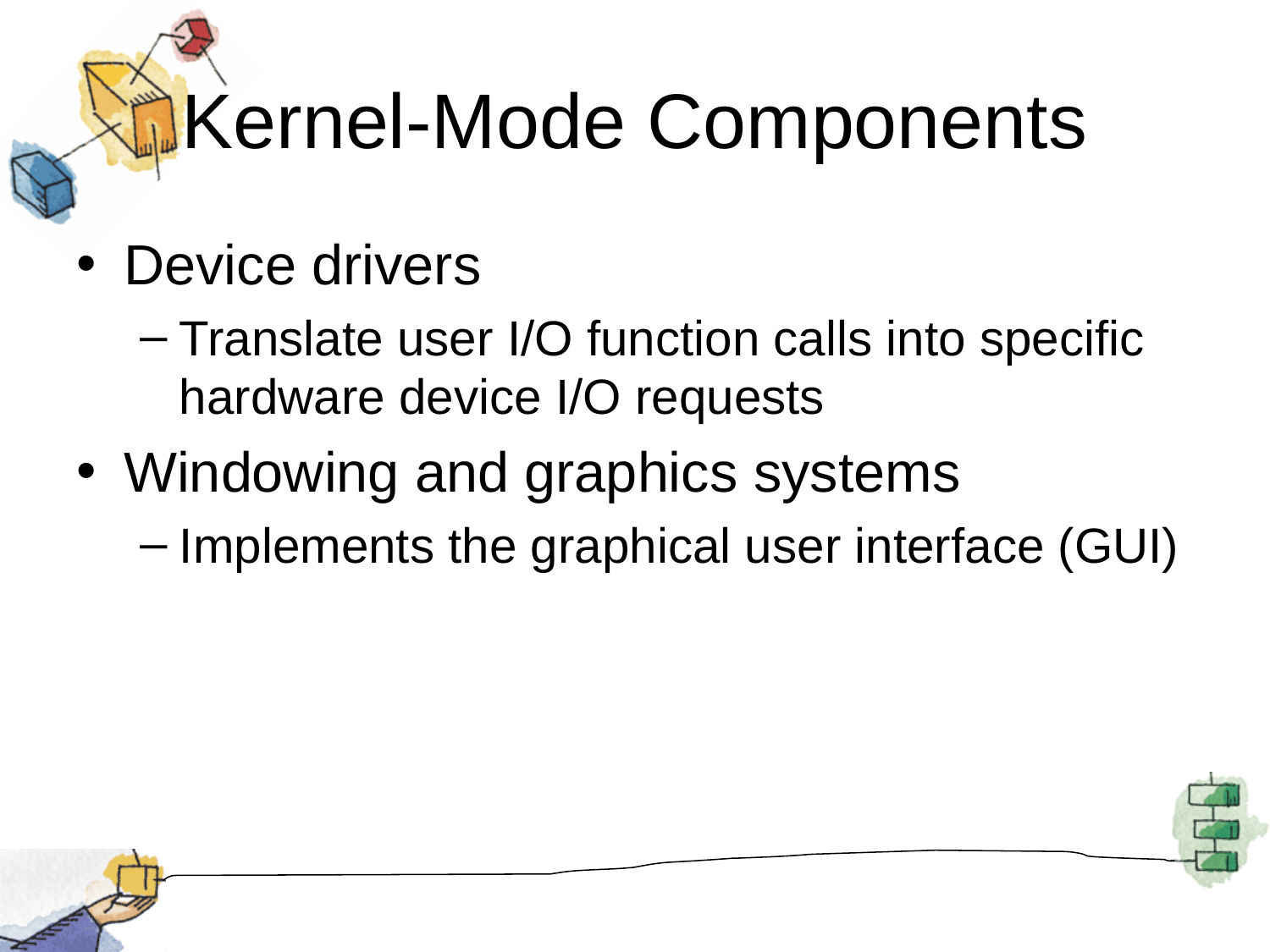

# Kernel-Mode Components
Device drivers
Translate user I/O function calls into specific hardware device I/O requests
Windowing and graphics systems
Implements the graphical user interface (GUI)